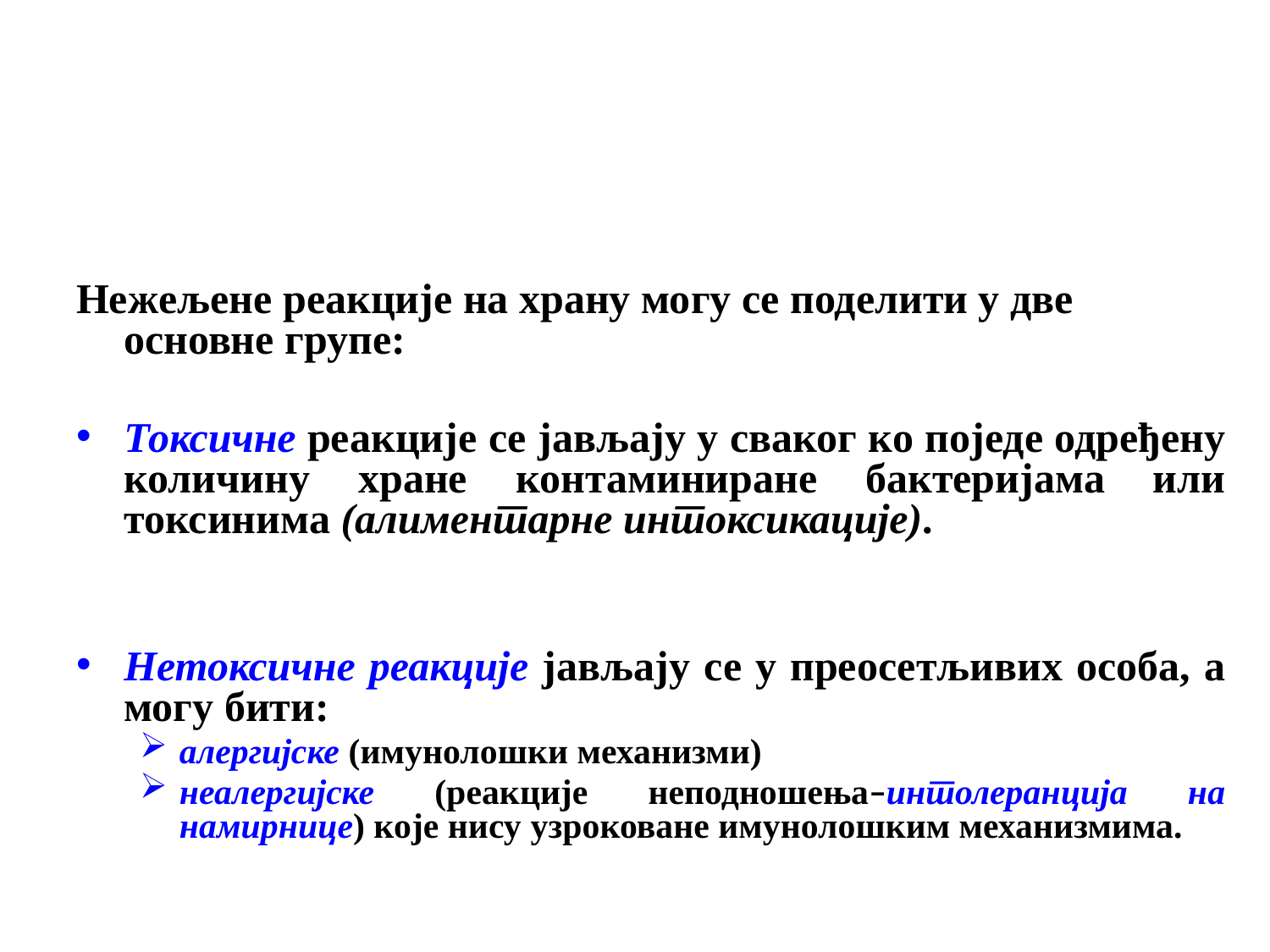

Нежељене реакције на храну могу се поделити у две основне групе:

Токсичне реакције се јављају у сваког ко поједе одређену количину хране контаминиране бактеријама или токсинима (алиментарне интоксикације).

Нетоксичне реакције јављају се у преосетљивих особа, а могу бити:
алергијске (имунолошки механизми)
неалергијске (реакције неподношења–интолеранција на намирнице) које нису узроковане имунолошким механизмима.